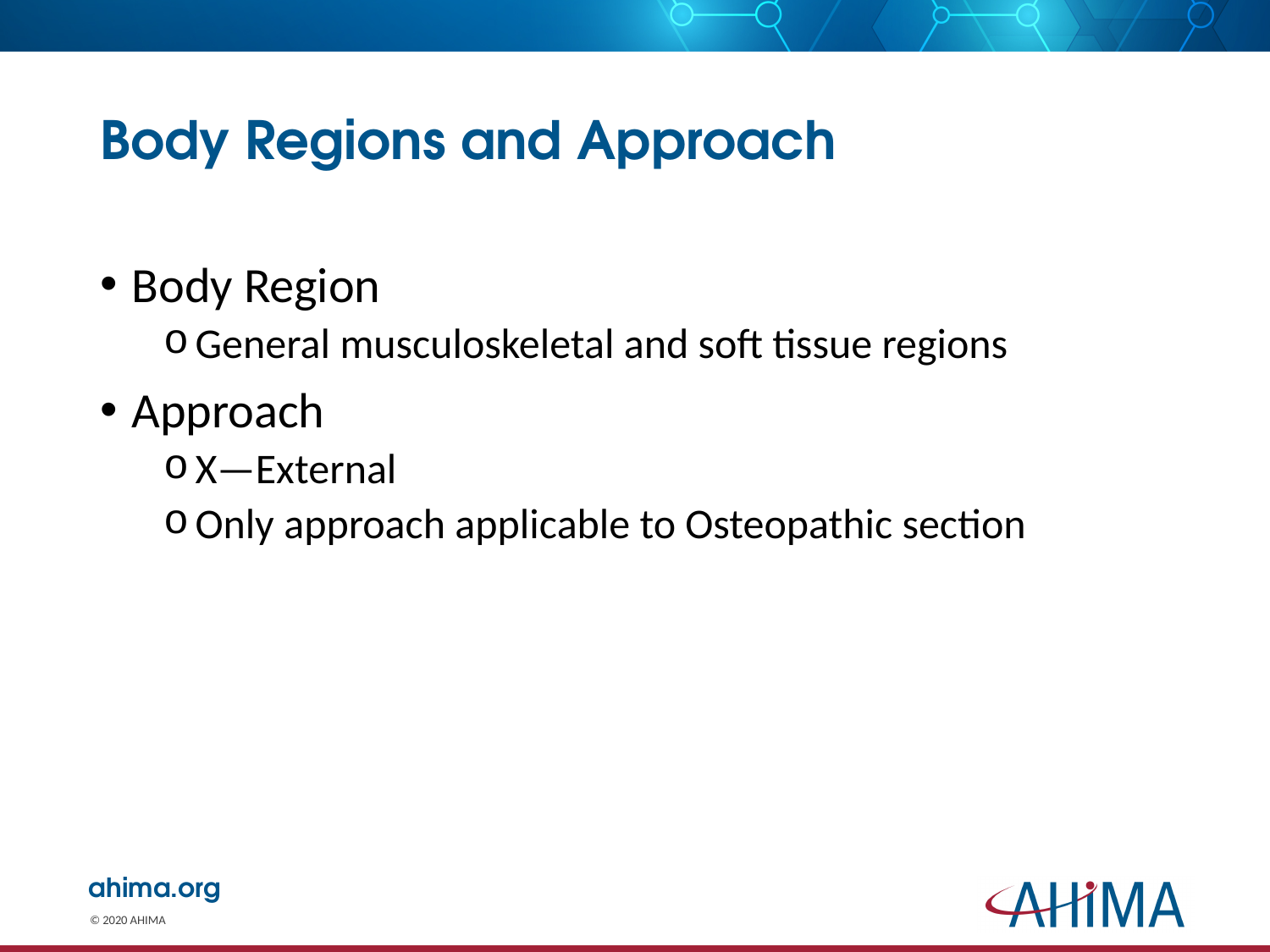

# Body Regions and Approach
Body Region
General musculoskeletal and soft tissue regions
Approach
X—External
Only approach applicable to Osteopathic section